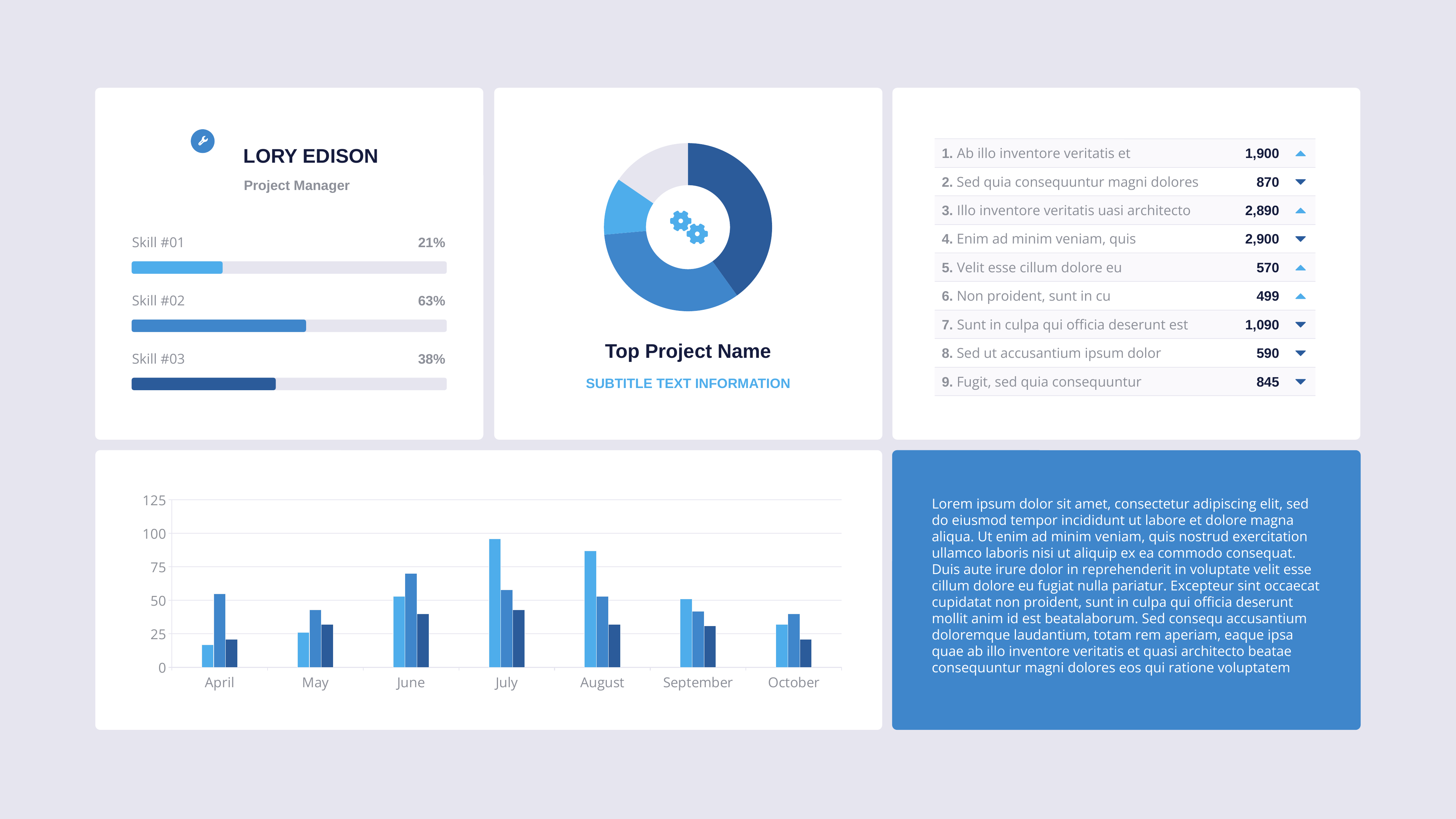

1. Ab illo inventore veritatis et
2. Sed quia consequuntur magni dolores
3. Illo inventore veritatis uasi architecto
4. Enim ad minim veniam, quis
5. Velit esse cillum dolore eu
6. Non proident, sunt in cu
7. Sunt in culpa qui officia deserunt est
8. Sed ut accusantium ipsum dolor
9. Fugit, sed quia consequuntur
1,900
870
2,890
2,900
570
499
1,090
590
845

Lory Edison

### Chart

| Category | Category |
|---|---|
| April | 91.0 |
| May | 76.0 |
| June | 25.0 |
| July | 35.0 |
Project Manager

Skill #01
21%

Skill #02
63%

Top Project Name
Skill #03
38%

Subtitle text information

### Chart

| Category | Category 1 | Category 2 | Category 3 |
|---|---|---|---|
| April | 17.0 | 55.0 | 21.0 |
| May | 26.0 | 43.0 | 32.0 |
| June | 53.0 | 70.0 | 40.0 |
| July | 96.0 | 58.0 | 43.0 |
| August | 87.0 | 53.0 | 32.0 |
| September | 51.0 | 42.0 | 31.0 |
| October | 32.0 | 40.0 | 21.0 |
Lorem ipsum dolor sit amet, consectetur adipiscing elit, sed do eiusmod tempor incididunt ut labore et dolore magna aliqua. Ut enim ad minim veniam, quis nostrud exercitation ullamco laboris nisi ut aliquip ex ea commodo consequat. Duis aute irure dolor in reprehenderit in voluptate velit esse cillum dolore eu fugiat nulla pariatur. Excepteur sint occaecat cupidatat non proident, sunt in culpa qui officia deserunt mollit anim id est beatalaborum. Sed consequ accusantium doloremque laudantium, totam rem aperiam, eaque ipsa quae ab illo inventore veritatis et quasi architecto beatae
consequuntur magni dolores eos qui ratione voluptatem